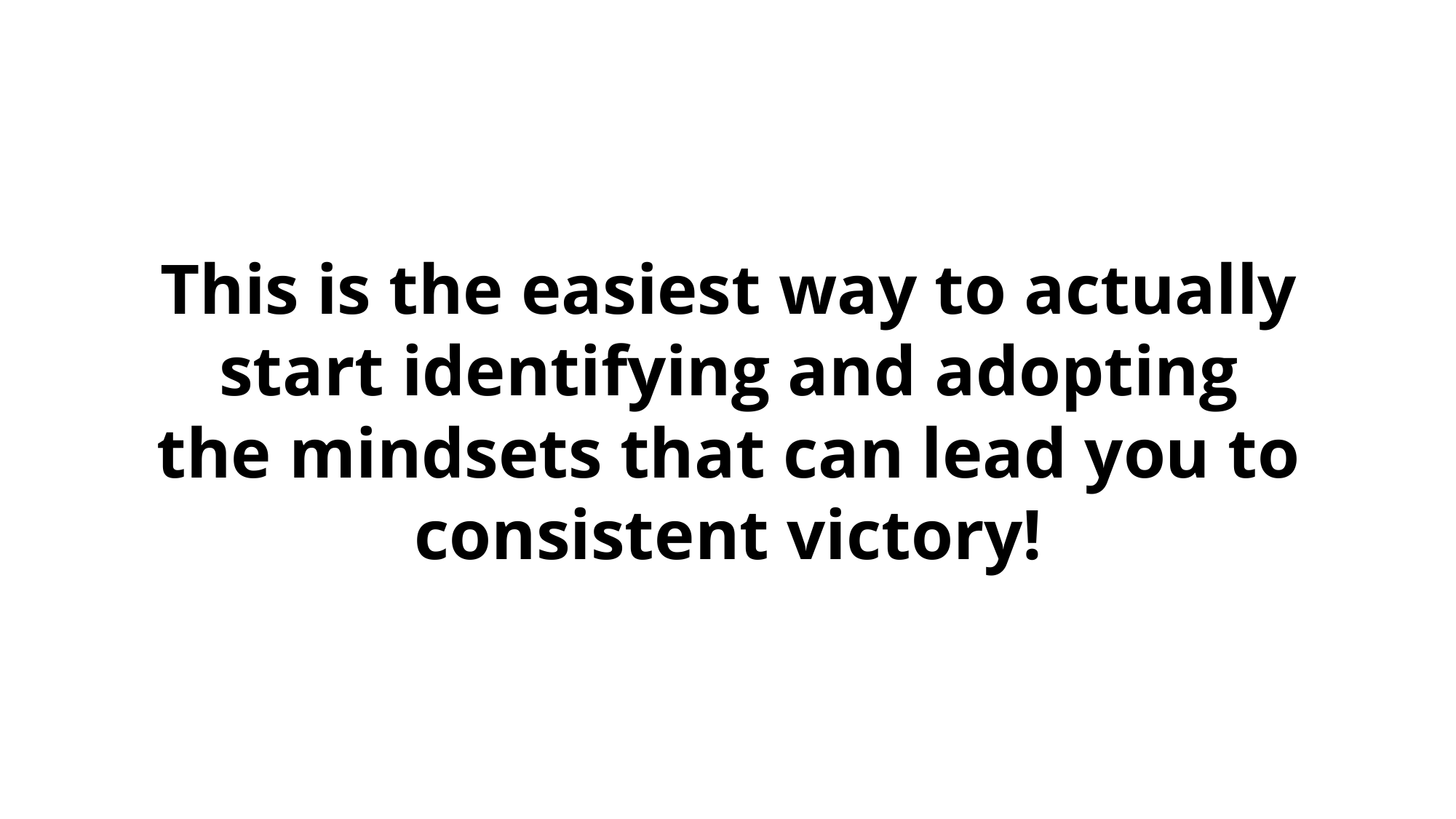

This is the easiest way to actually start identifying and adopting the mindsets that can lead you to consistent victory!